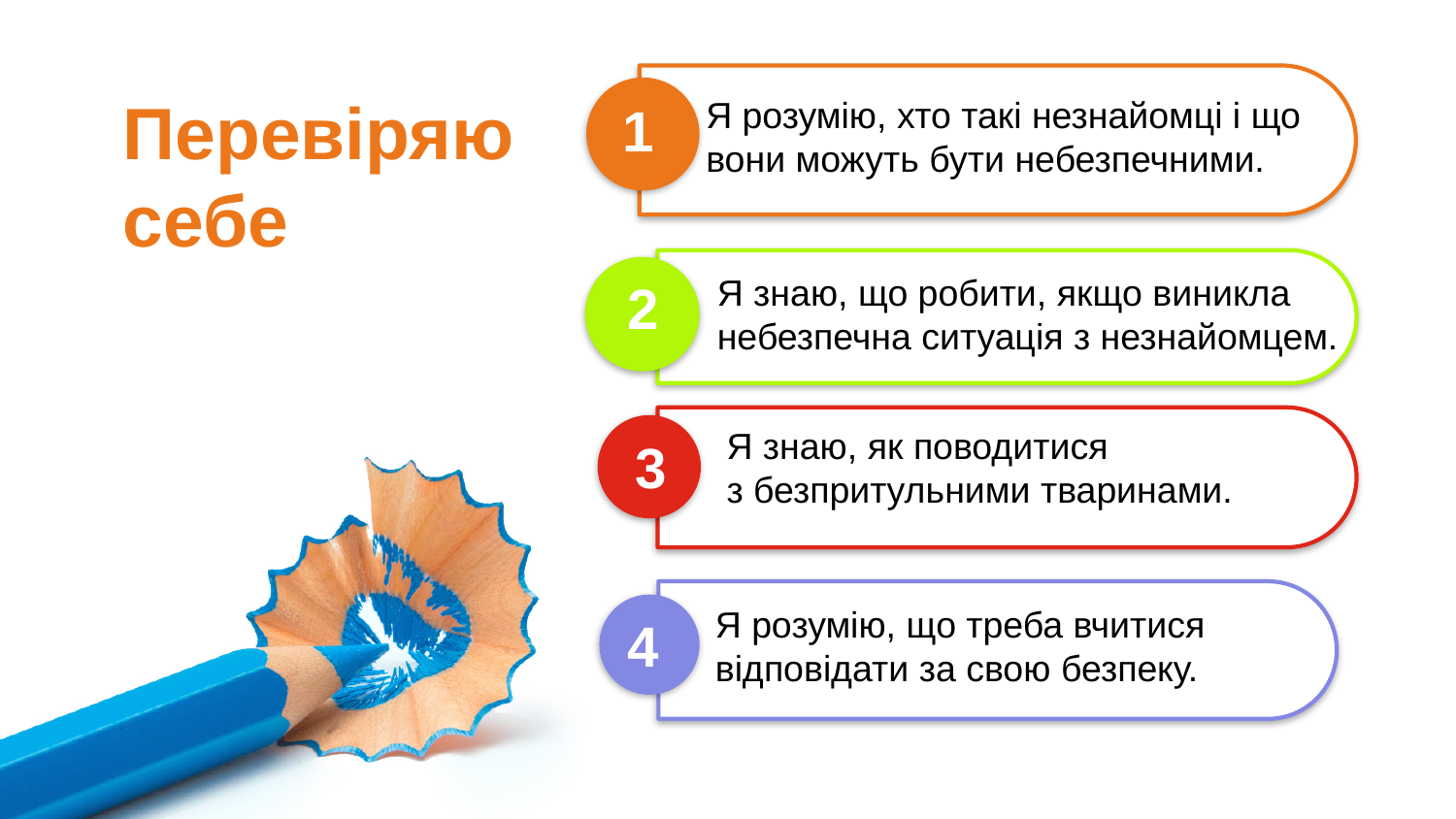

Перевіряю себе

Я розумію, хто такі незнайомці і що вони можуть бути небезпечними.
1

Я знаю, що робити, якщо виникла
небезпечна ситуація з незнайомцем.
2

Я знаю, як поводитися
з безпритульними тваринами.
3

Я розумію, що треба вчитися
відповідати за свою безпеку.
4